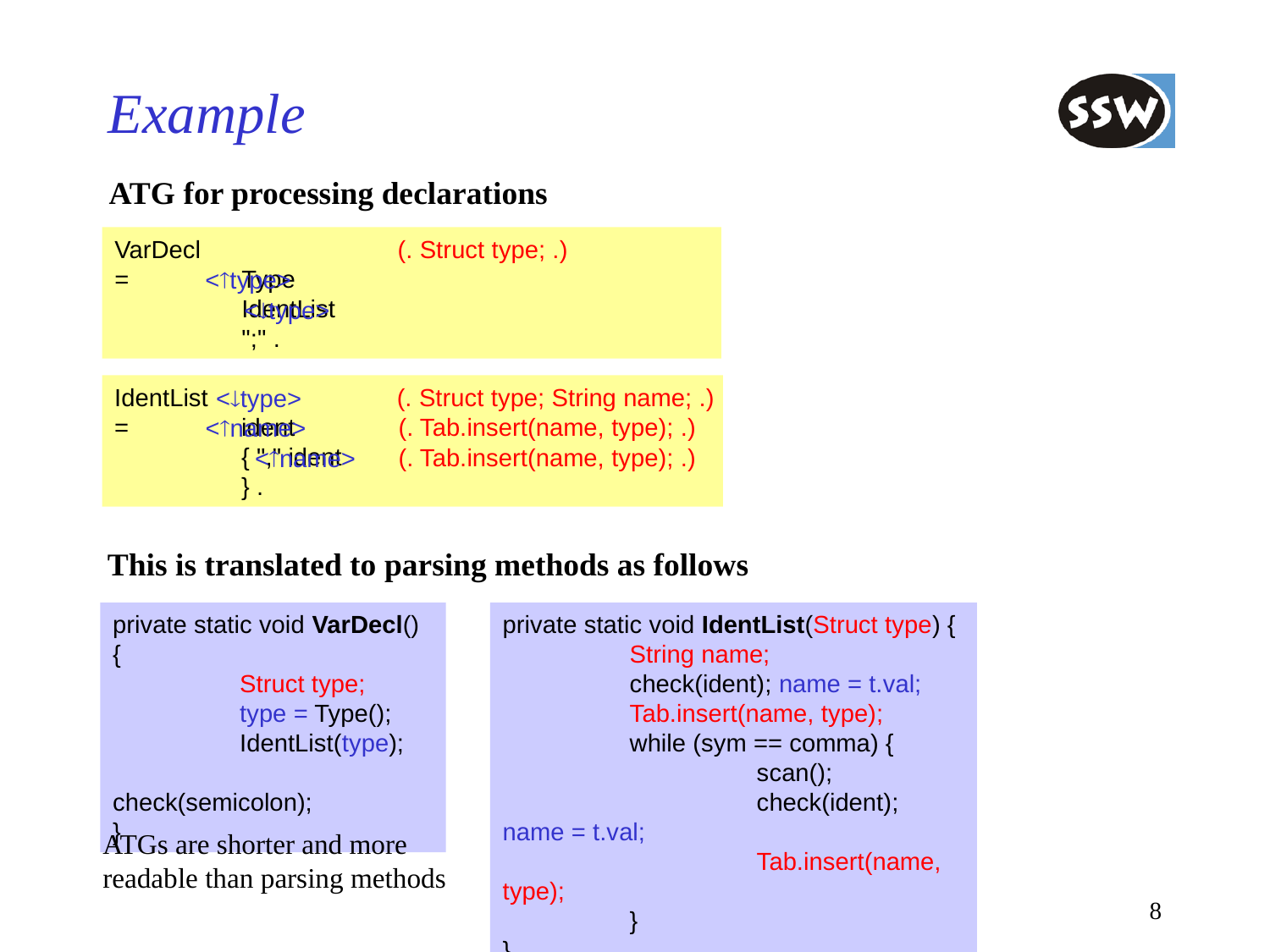

# Example
ATG for processing declarations
VarDecl
=	Type
	IdentList
	";" .
(. Struct type; .)
(. Struct type; String name; .)
(. Tab.insert(name, type); .)
(. Tab.insert(name, type); .)
<↑type>
<↓type>
<↓type>
<↑name>
<↑name>
IdentList
=	ident
	{ "," ident
	} .
This is translated to parsing methods as follows
private static void VarDecl() {
	Struct type;
	type = Type();
	IdentList(type);
	check(semicolon);
}
private static void IdentList(Struct type) {
	String name;
	check(ident); name = t.val;
	Tab.insert(name, type);
	while (sym == comma) {
		scan();
		check(ident); name = t.val;
		Tab.insert(name, type);
	}
}
ATGs are shorter and more
readable than parsing methods
8